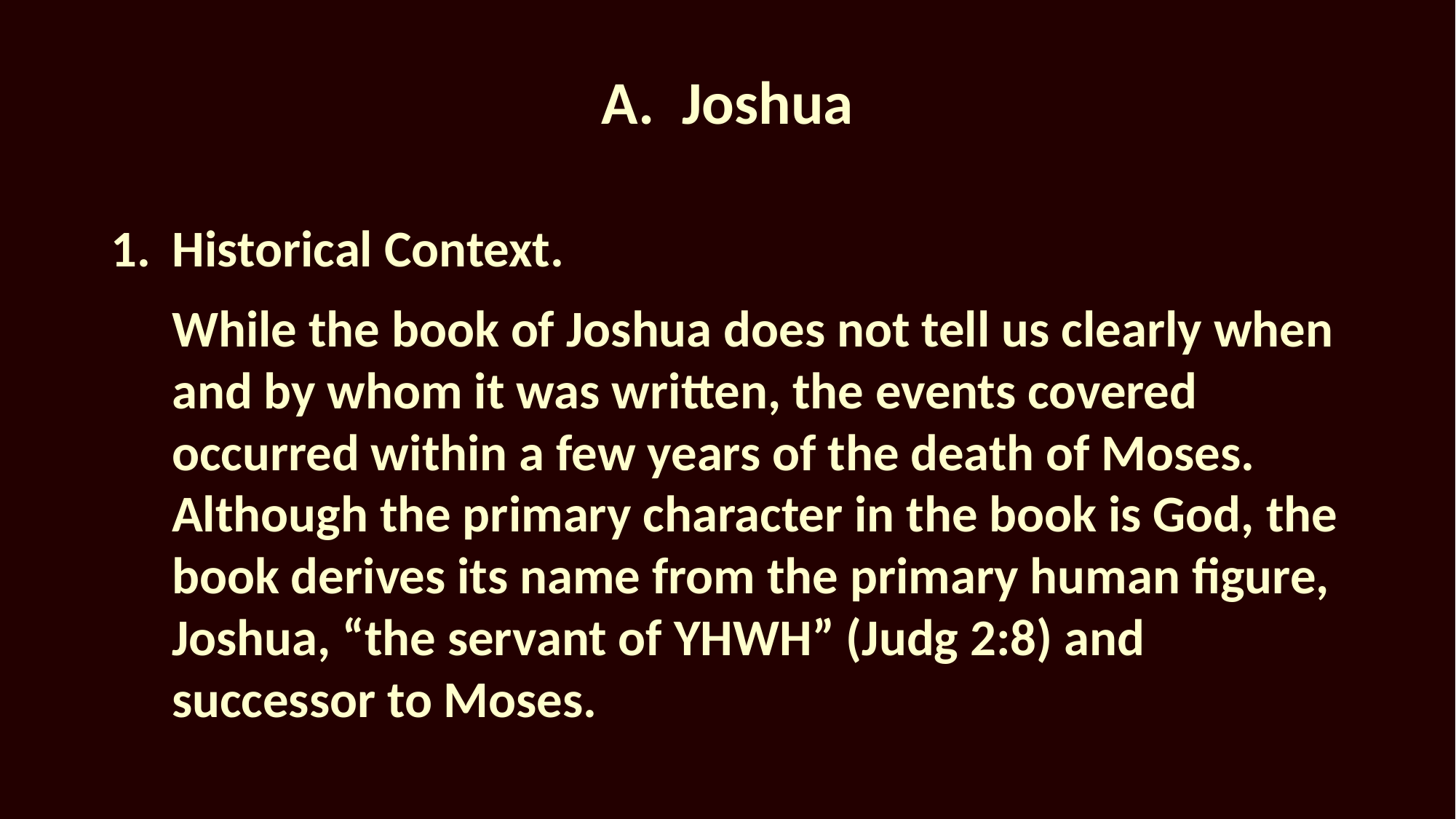

# A.  Joshua
Historical Context.
While the book of Joshua does not tell us clearly when and by whom it was written, the events covered occurred within a few years of the death of Moses. Although the primary character in the book is God, the book derives its name from the primary human figure, Joshua, “the servant of YHWH” (Judg 2:8) and successor to Moses.